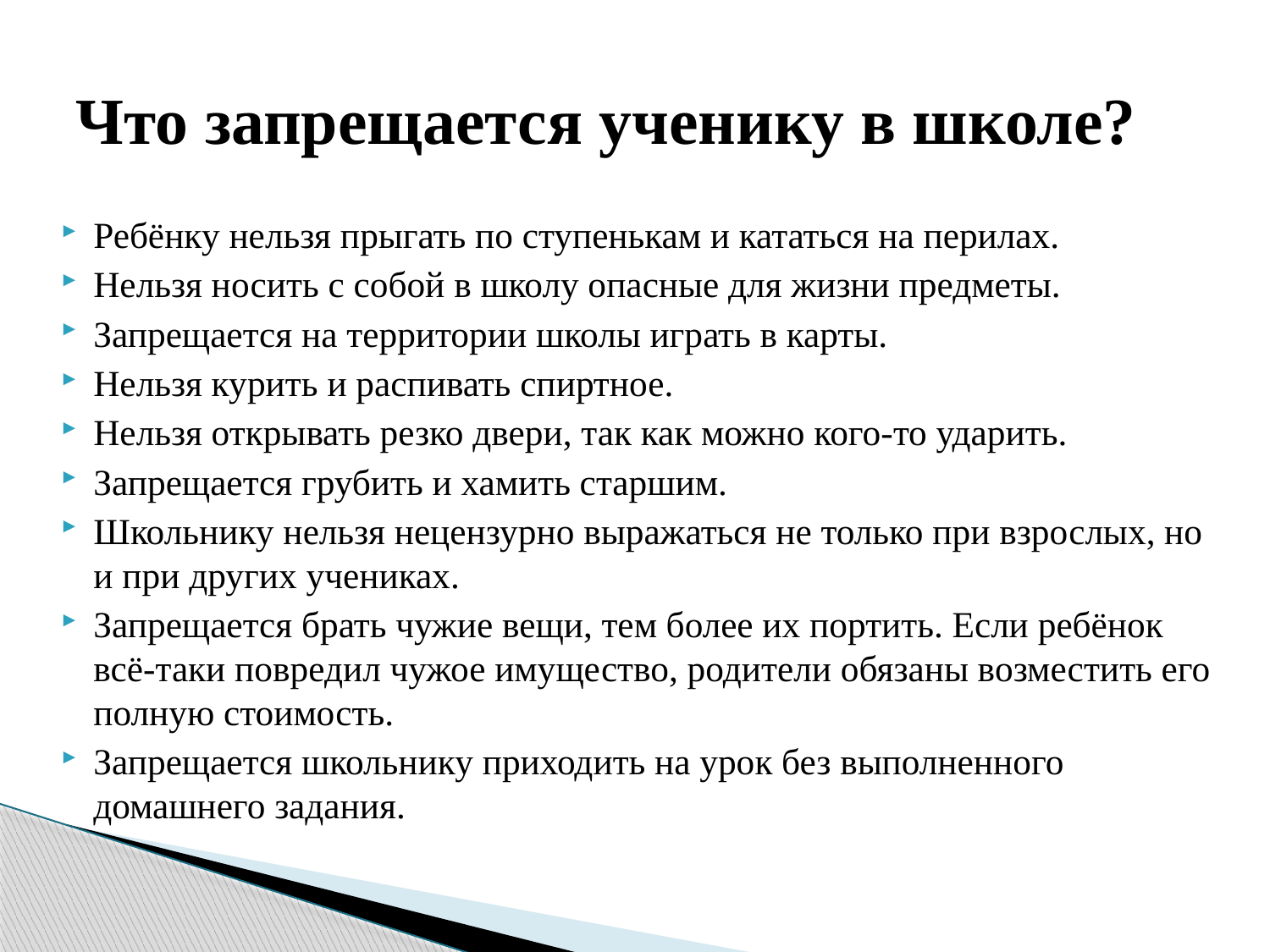

# Что запрещается ученику в школе?
Ребёнку нельзя прыгать по ступенькам и кататься на перилах.
Нельзя носить с собой в школу опасные для жизни предметы.
Запрещается на территории школы играть в карты.
Нельзя курить и распивать спиртное.
Нельзя открывать резко двери, так как можно кого-то ударить.
Запрещается грубить и хамить старшим.
Школьнику нельзя нецензурно выражаться не только при взрослых, но и при других учениках.
Запрещается брать чужие вещи, тем более их портить. Если ребёнок всё-таки повредил чужое имущество, родители обязаны возместить его полную стоимость.
Запрещается школьнику приходить на урок без выполненного домашнего задания.